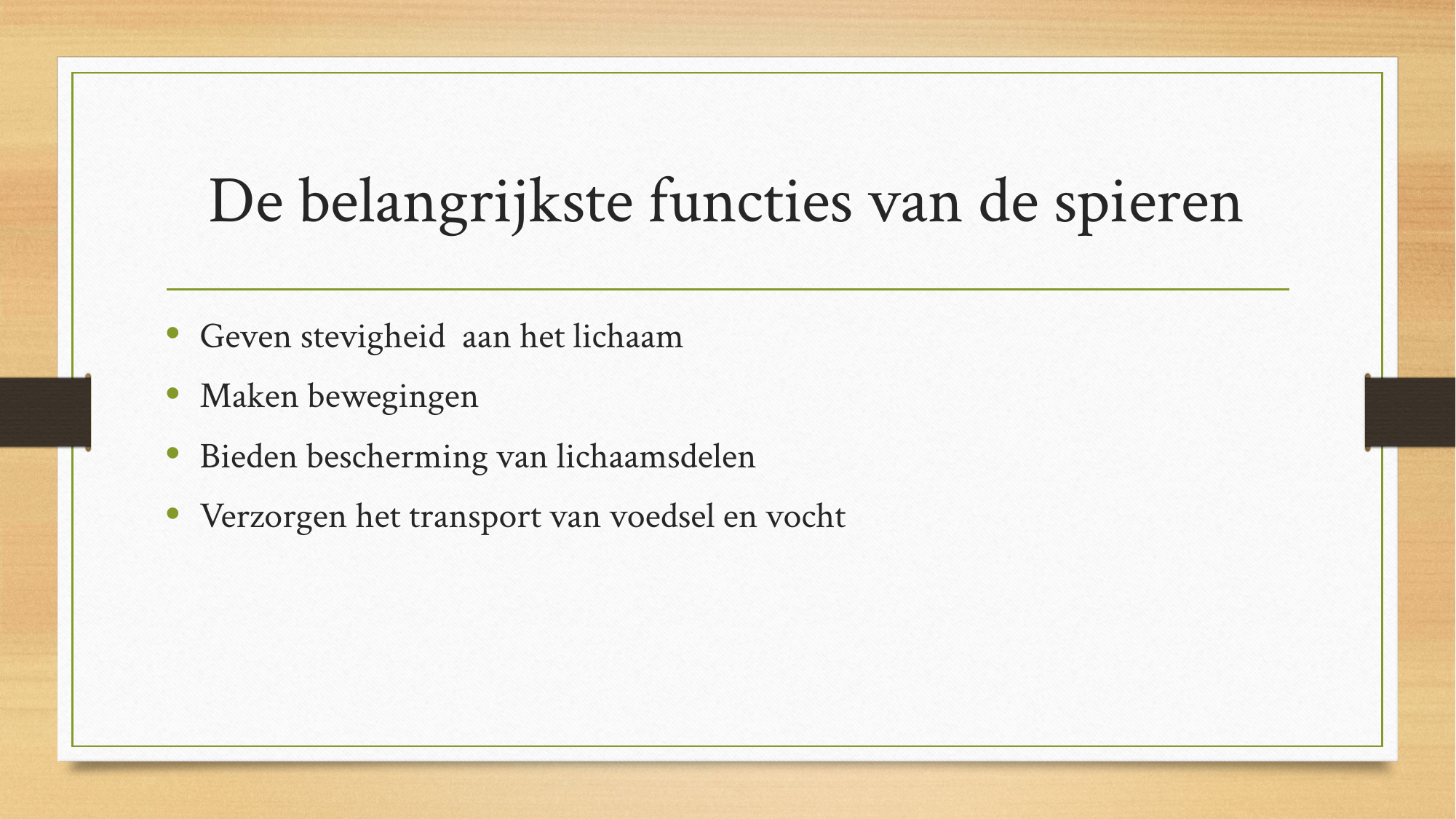

# De belangrijkste functies van de spieren
Geven stevigheid  aan het lichaam
Maken bewegingen
Bieden bescherming van lichaamsdelen
Verzorgen het transport van voedsel en vocht